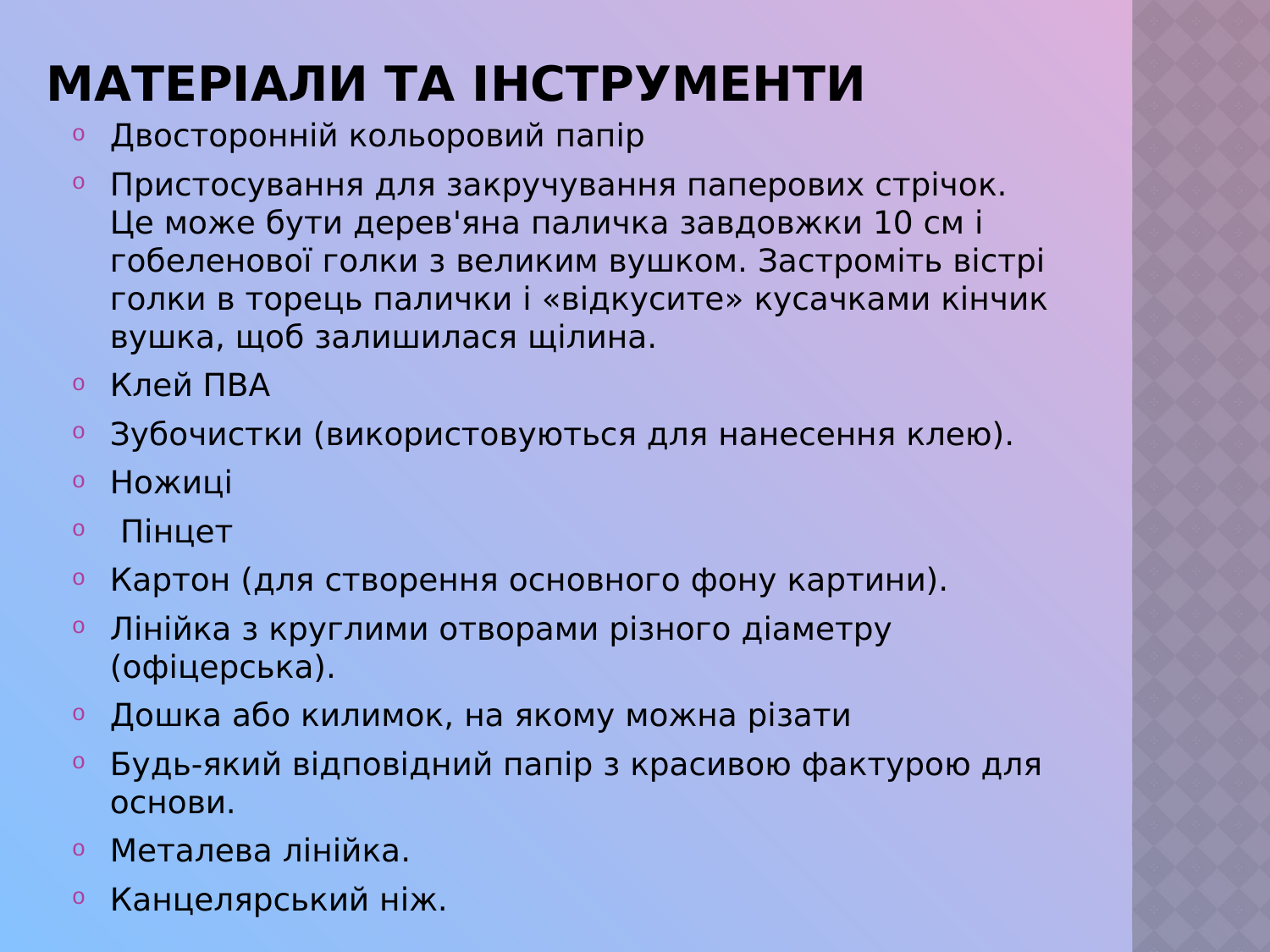

# Матеріали та інструменти
Двосторонній кольоровий папір
Пристосування для закручування паперових стрічок. Це може бути дерев'яна паличка завдовжки 10 см і гобеленової голки з великим вушком. Застроміть вістрі голки в торець палички і «відкусите» кусачками кінчик вушка, щоб залишилася щілина.
Клей ПВА
Зубочистки (використовуються для нанесення клею).
Ножиці
 Пінцет
Картон (для створення основного фону картини).
Лінійка з круглими отворами різного діаметру (офіцерська).
Дошка або килимок, на якому можна різати
Будь-який відповідний папір з красивою фактурою для основи.
Металева лінійка.
Канцелярський ніж.